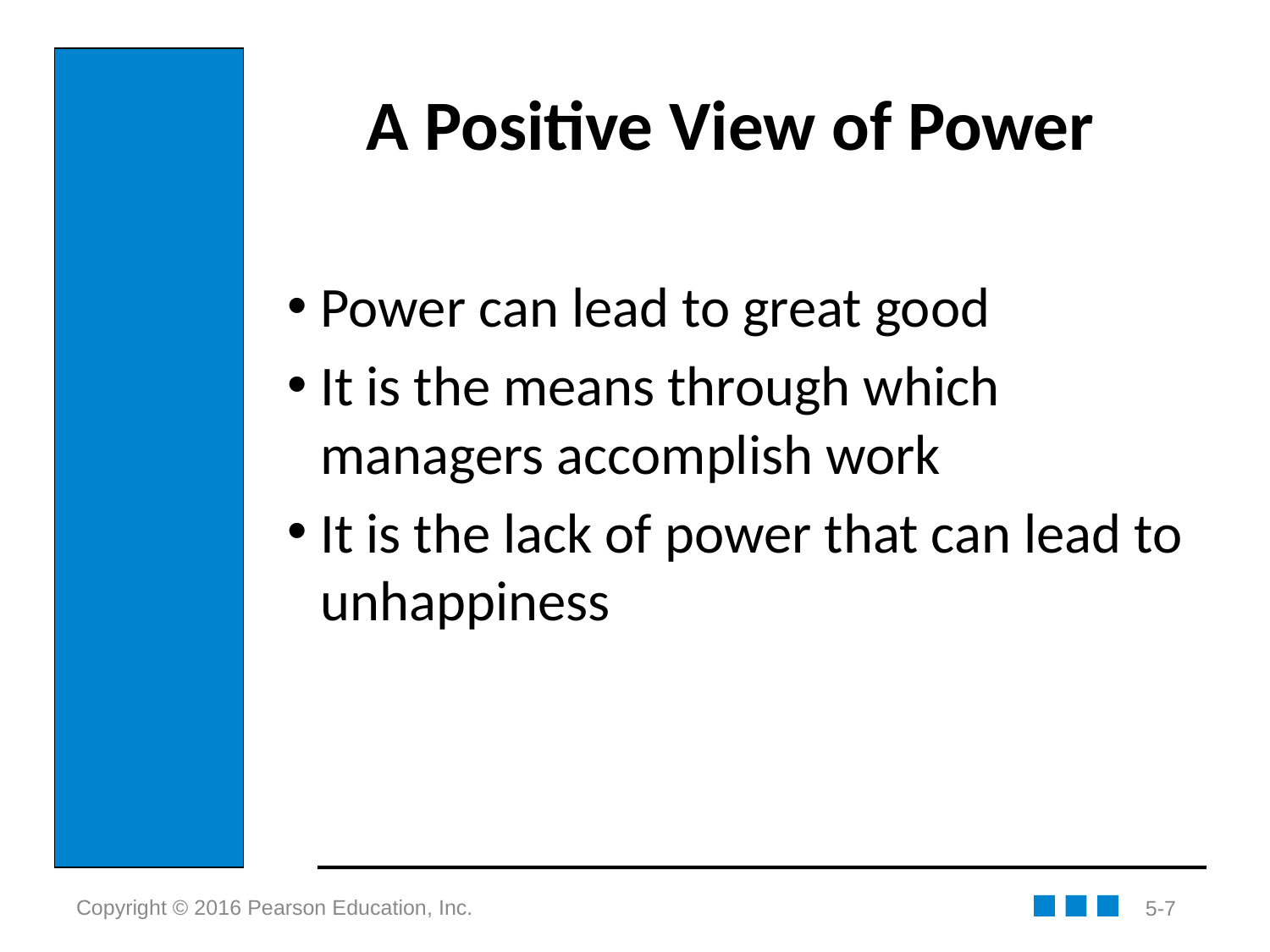

# A Positive View of Power

Power can lead to great good
It is the means through which managers accomplish work
It is the lack of power that can lead to unhappiness

5-7
Copyright © 2016 Pearson Education, Inc.